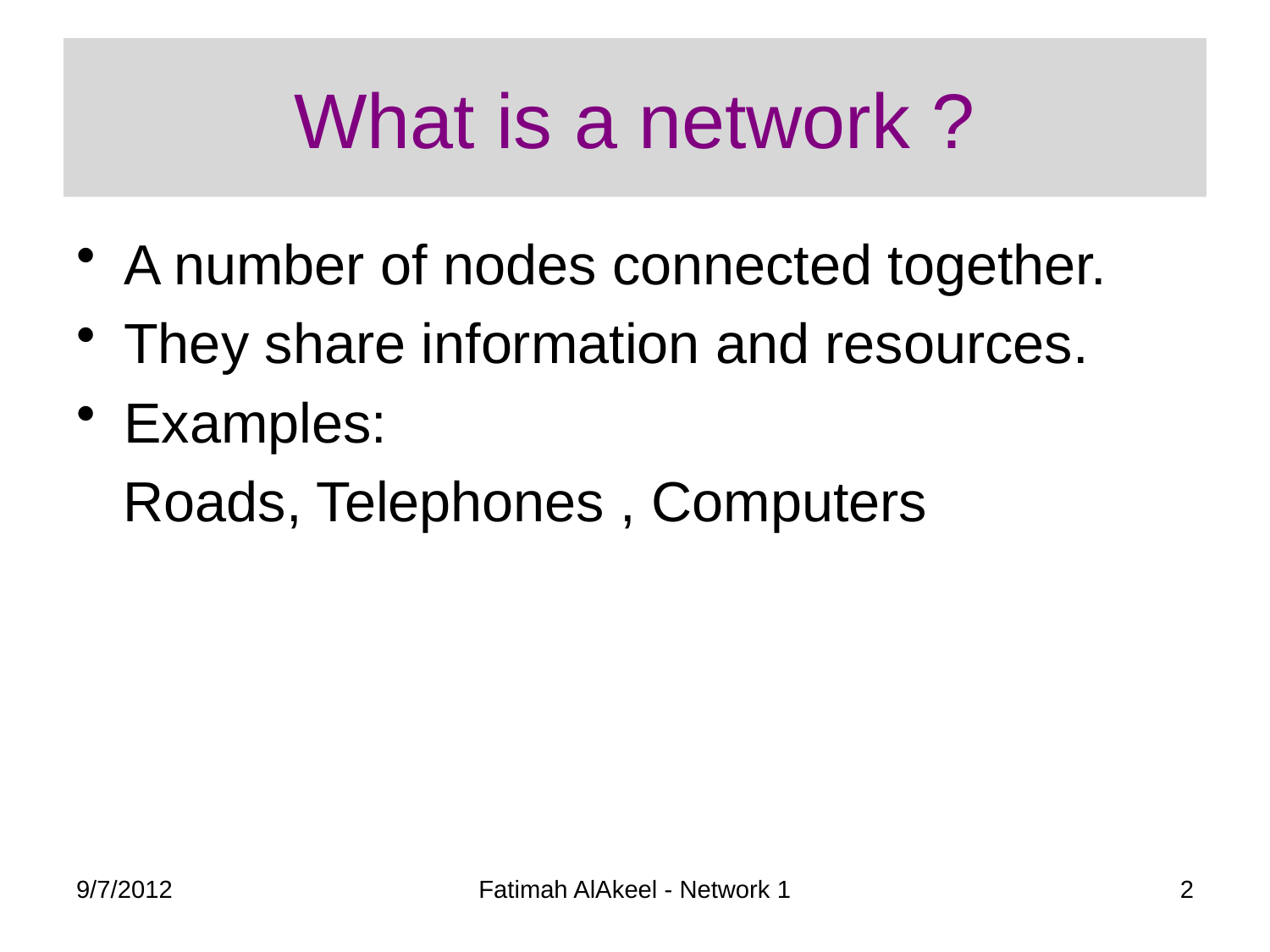

# What is a network ?
A number of nodes connected together.
They share information and resources.
Examples:
   Roads, Telephones , Computers

9/7/2012
Fatimah AlAkeel - Network 1
2